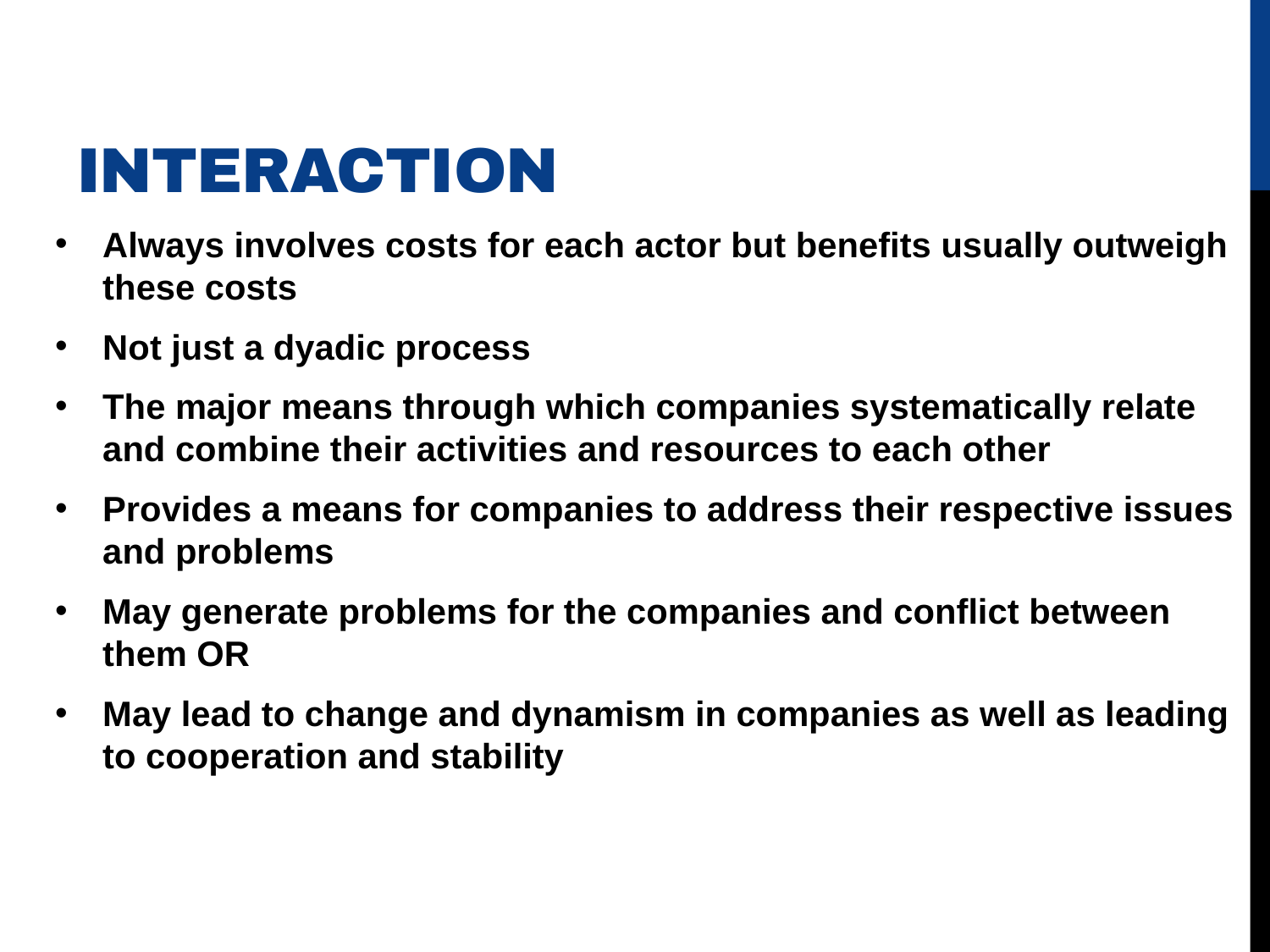

# interaction
Always involves costs for each actor but benefits usually outweigh these costs
Not just a dyadic process
The major means through which companies systematically relate and combine their activities and resources to each other
Provides a means for companies to address their respective issues and problems
May generate problems for the companies and conflict between them OR
May lead to change and dynamism in companies as well as leading to cooperation and stability